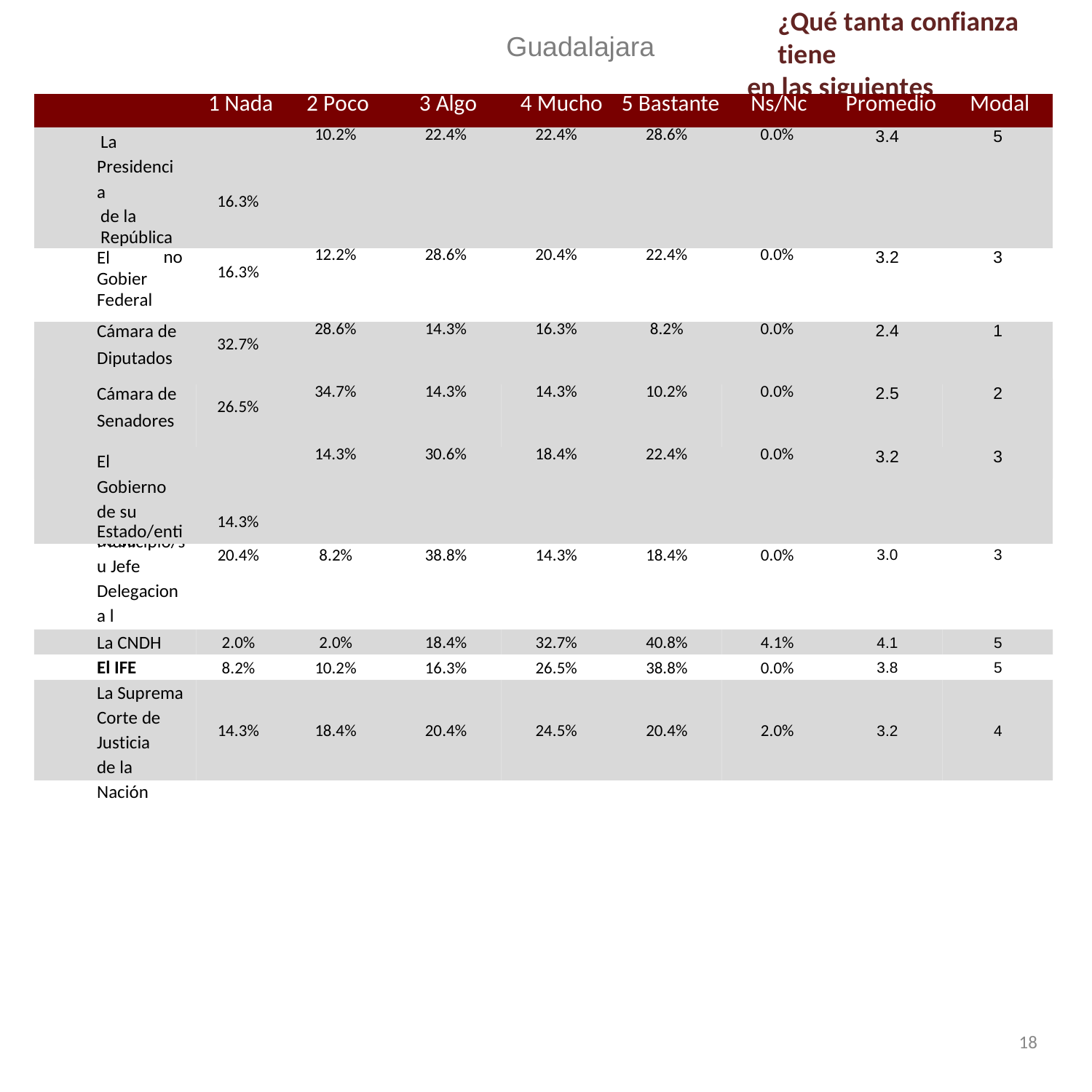

¿Qué tanta confianza tiene
en las siguientes instituciones
Creencias y religión
Guadalajara
|  | 1 Nada | 2 Poco | 3 Algo | 4 Mucho | 5 Bastante | Ns/Nc | Promedio | Modal |
| --- | --- | --- | --- | --- | --- | --- | --- | --- |
| La Presidencia 16.3% de la República |  | 10.2% | 22.4% | 22.4% | 28.6% | 0.0% | 3.4 | 5 |
| El Gobier Federal | no 16.3% | 12.2% | 28.6% | 20.4% | 22.4% | 0.0% | 3.2 | 3 |
| Cámara de 32.7% Diputados |  | 28.6% | 14.3% | 16.3% | 8.2% | 0.0% | 2.4 | 1 |
| Cámara de 26.5% Senadores |  | 34.7% | 14.3% | 14.3% | 10.2% | 0.0% | 2.5 | 2 |
| El Gobierno de su 14.3% Estado/enti |  | 14.3% | 30.6% | 18.4% | 22.4% | 0.0% | 3.2 | 3 |

dad
El Gobierno de su
Municipio/s u Jefe Delegaciona l
20.4%
8.2%
38.8%
14.3%
18.4%
0.0%
3.0
3

La CNDH
2.0%
2.0%
18.4%
32.7%
40.8%
4.1%
4.1
5

El IFE
8.2%
10.2%
16.3%
26.5%
38.8%
0.0%
3.8
5

La Suprema
Corte de Justicia de la Nación
14.3%
18.4%
20.4%
24.5%
20.4%
2.0%
3.2
4
18